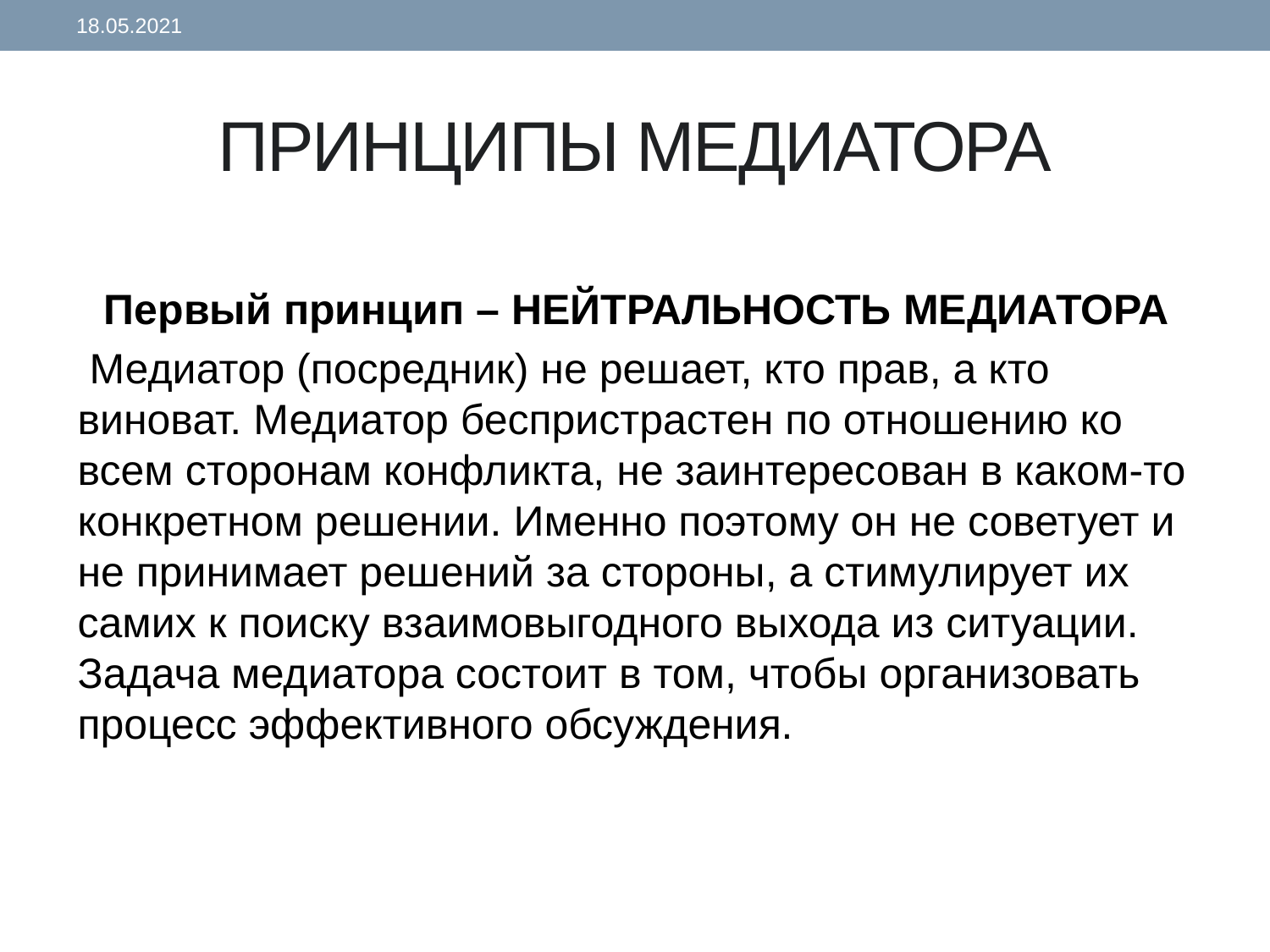

18.05.2021
# ПРИНЦИПЫ МЕДИАТОРА
Первый принцип – НЕЙТРАЛЬНОСТЬ МЕДИАТОРА
 Медиатор (посредник) не решает, кто прав, а кто виноват. Медиатор беспристрастен по отношению ко всем сторонам конфликта, не заинтересован в каком-то конкретном решении. Именно поэтому он не советует и не принимает решений за стороны, а стимулирует их самих к поиску взаимовыгодного выхода из ситуации. Задача медиатора состоит в том, чтобы организовать процесс эффективного обсуждения.